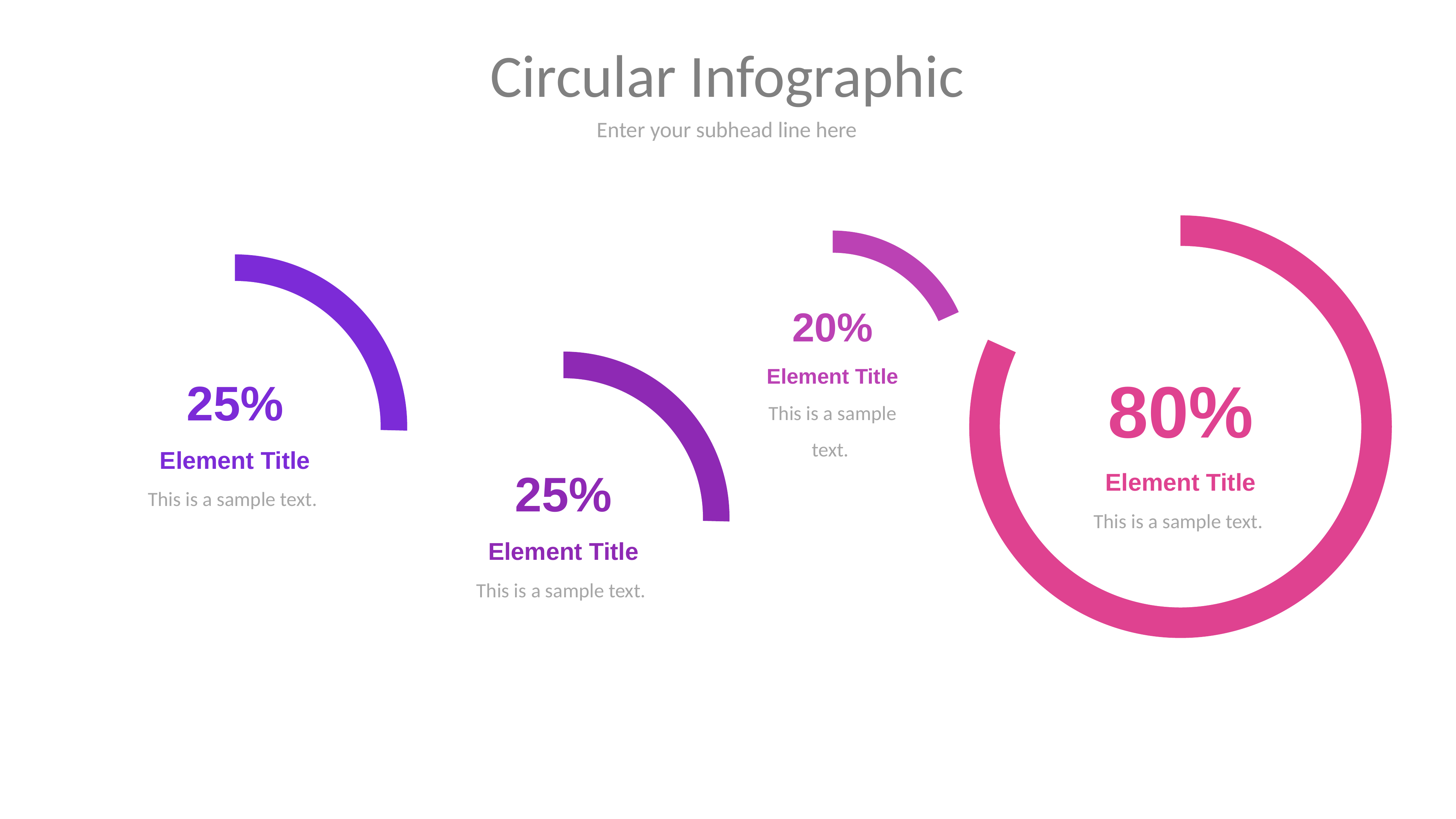

# Circular Infographic
Enter your subhead line here

80%
Element Title
This is a sample text.
20%
Element Title
This is a sample text.

25%
Element Title
This is a sample text.

25%
Element Title
This is a sample text.